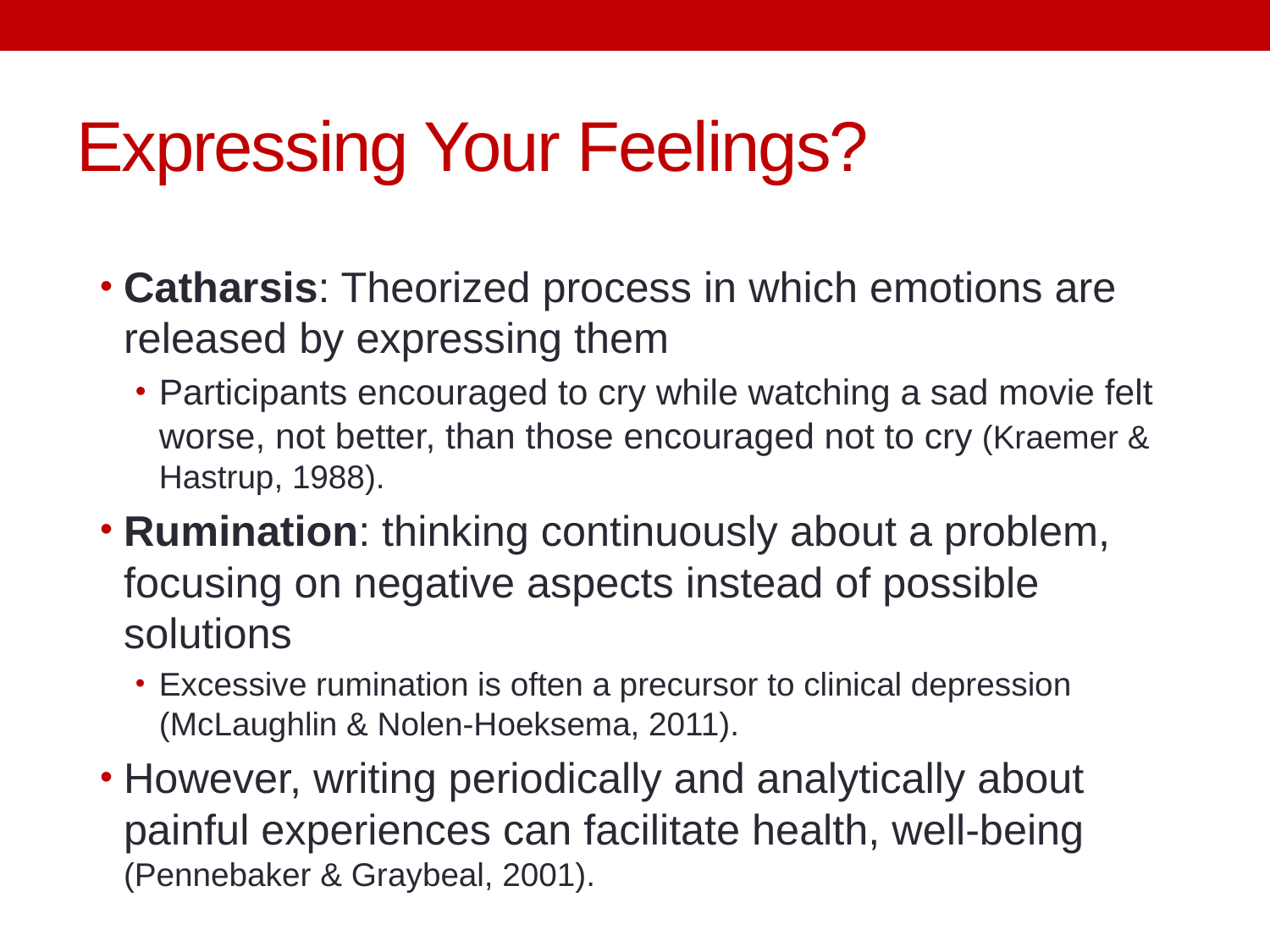

# Expressing Your Feelings?
Catharsis: Theorized process in which emotions are released by expressing them
Participants encouraged to cry while watching a sad movie felt worse, not better, than those encouraged not to cry (Kraemer & Hastrup, 1988).
Rumination: thinking continuously about a problem, focusing on negative aspects instead of possible solutions
Excessive rumination is often a precursor to clinical depression (McLaughlin & Nolen-Hoeksema, 2011).
However, writing periodically and analytically about painful experiences can facilitate health, well-being (Pennebaker & Graybeal, 2001).